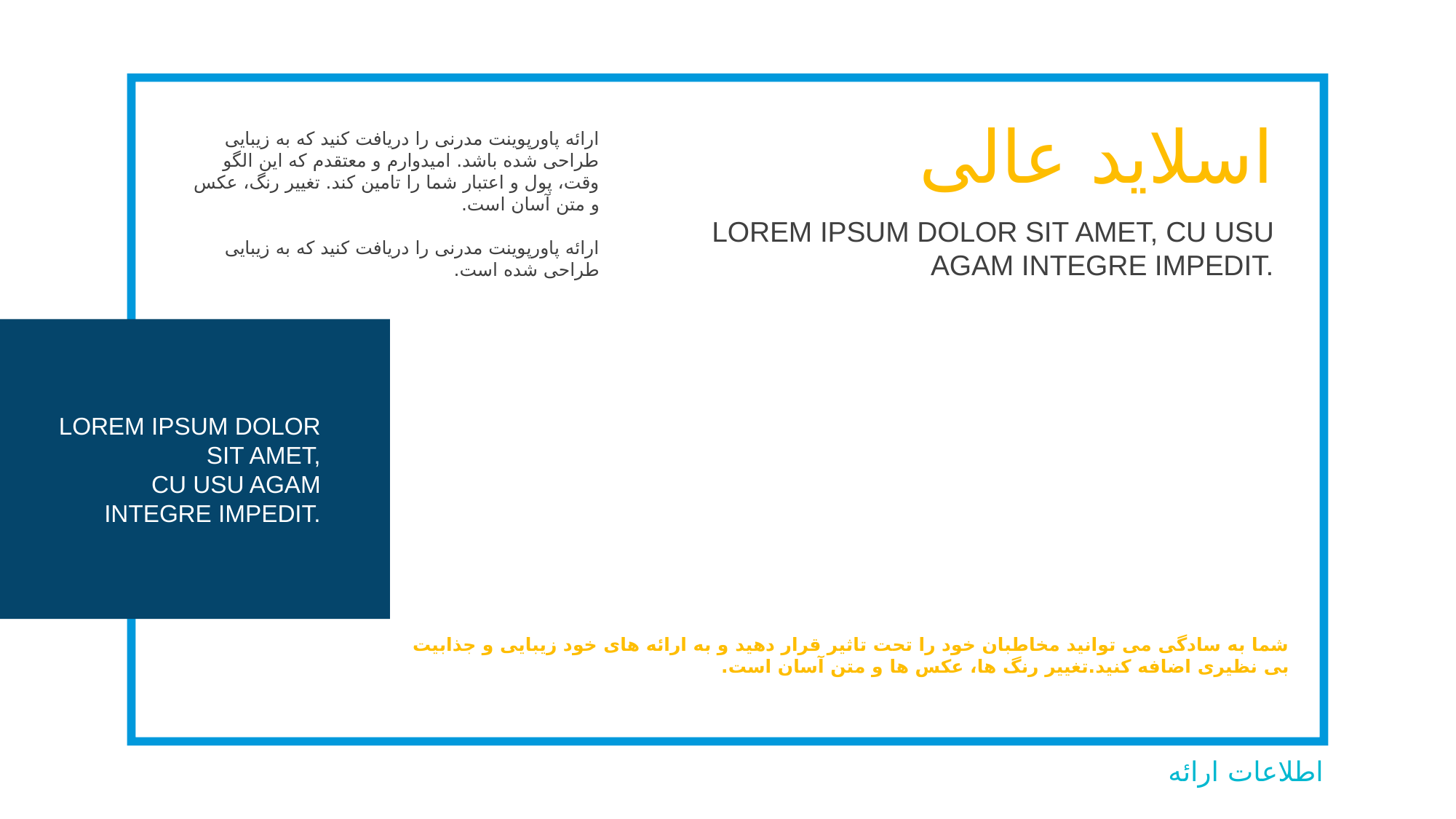

اسلاید عالی
ارائه پاورپوینت مدرنی را دریافت کنید که به زیبایی طراحی شده باشد. امیدوارم و معتقدم که این الگو وقت، پول و اعتبار شما را تامین کند. تغییر رنگ، عکس و متن آسان است.

ارائه پاورپوینت مدرنی را دریافت کنید که به زیبایی طراحی شده است.
LOREM IPSUM DOLOR SIT AMET, CU USU AGAM INTEGRE IMPEDIT.

LOREM IPSUM DOLOR SIT AMET,
CU USU AGAM INTEGRE IMPEDIT.
شما به سادگی می توانید مخاطبان خود را تحت تاثیر قرار دهید و به ارائه های خود زیبایی و جذابیت بی نظیری اضافه کنید.تغییر رنگ ها، عکس ها و متن آسان است.
اطلاعات ارائه